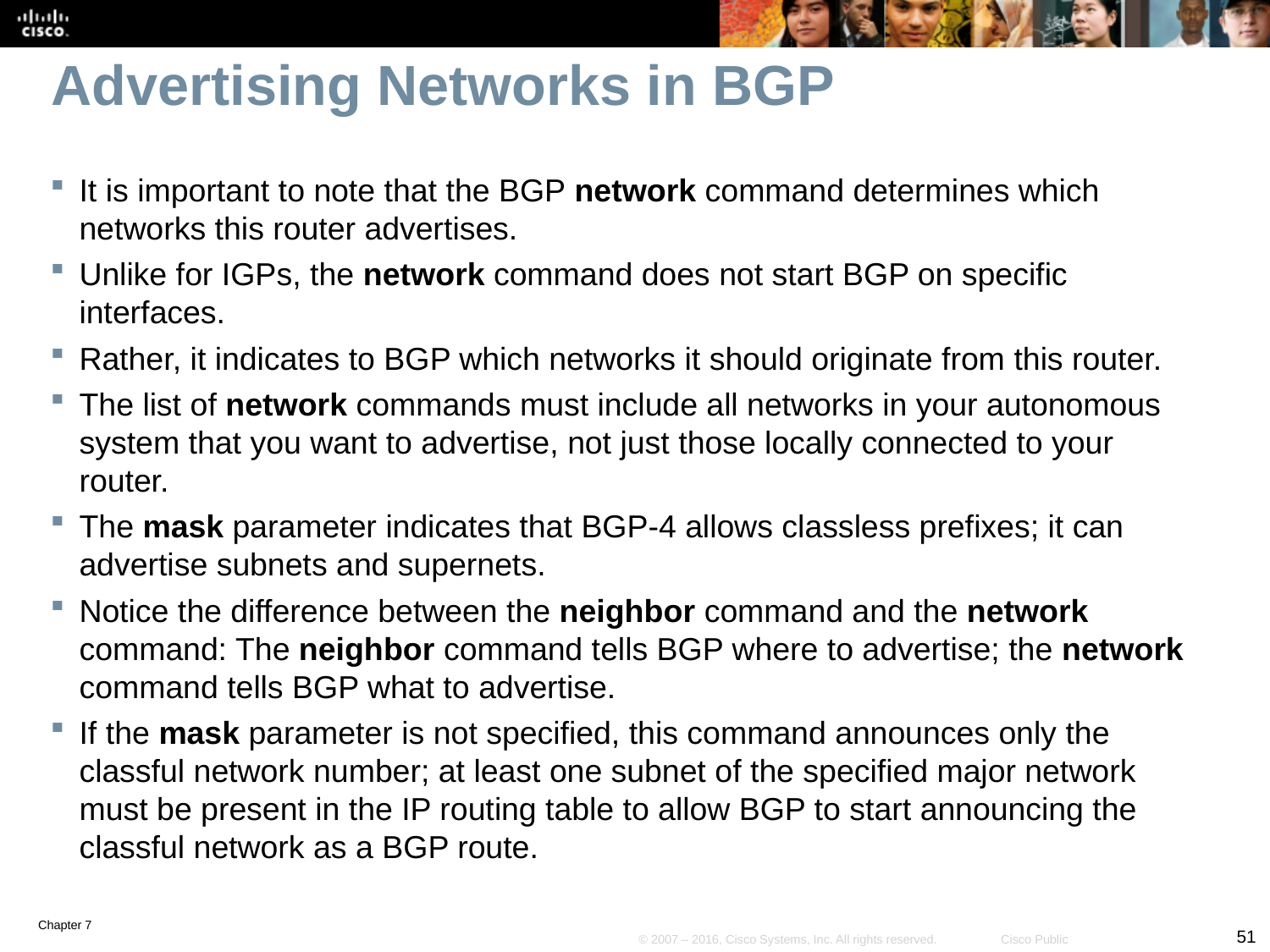

# Advertising Networks in BGP
It is important to note that the BGP network command determines which networks this router advertises.
Unlike for IGPs, the network command does not start BGP on specific interfaces.
Rather, it indicates to BGP which networks it should originate from this router.
The list of network commands must include all networks in your autonomous system that you want to advertise, not just those locally connected to your router.
The mask parameter indicates that BGP-4 allows classless prefixes; it can advertise subnets and supernets.
Notice the difference between the neighbor command and the network command: The neighbor command tells BGP where to advertise; the network command tells BGP what to advertise.
If the mask parameter is not specified, this command announces only the classful network number; at least one subnet of the specified major network must be present in the IP routing table to allow BGP to start announcing the classful network as a BGP route.